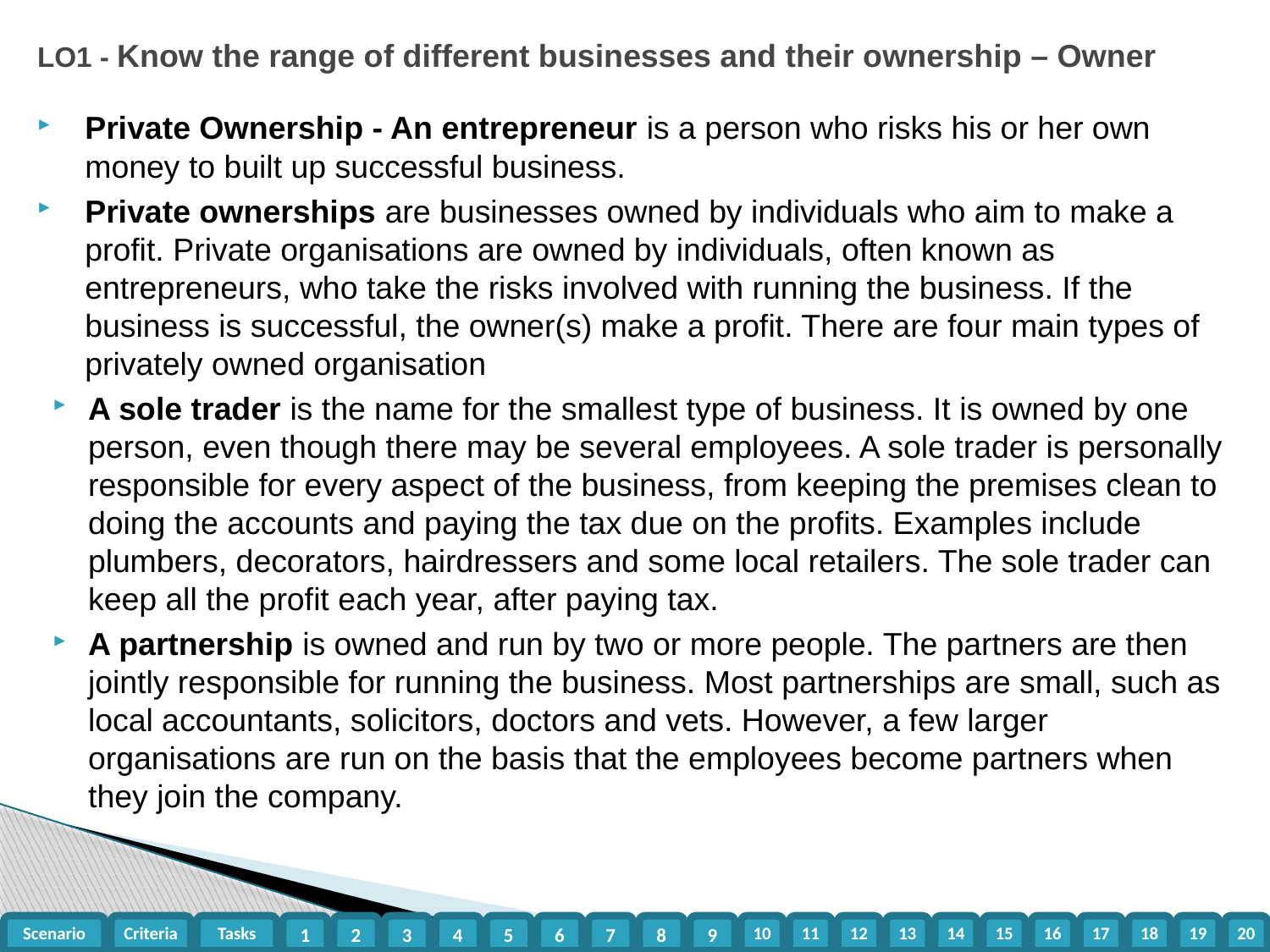

LO1 - Know the range of different businesses and their ownership – Owner
Private Ownership - An entrepreneur is a person who risks his or her own money to built up successful business.
Private ownerships are businesses owned by individuals who aim to make a profit. Private organisations are owned by individuals, often known as entrepreneurs, who take the risks involved with running the business. If the business is successful, the owner(s) make a profit. There are four main types of privately owned organisation
A sole trader is the name for the smallest type of business. It is owned by one person, even though there may be several employees. A sole trader is personally responsible for every aspect of the business, from keeping the premises clean to doing the accounts and paying the tax due on the profits. Examples include plumbers, decorators, hairdressers and some local retailers. The sole trader can keep all the profit each year, after paying tax.
A partnership is owned and run by two or more people. The partners are then jointly responsible for running the business. Most partnerships are small, such as local accountants, solicitors, doctors and vets. However, a few larger organisations are run on the basis that the employees become partners when they join the company.